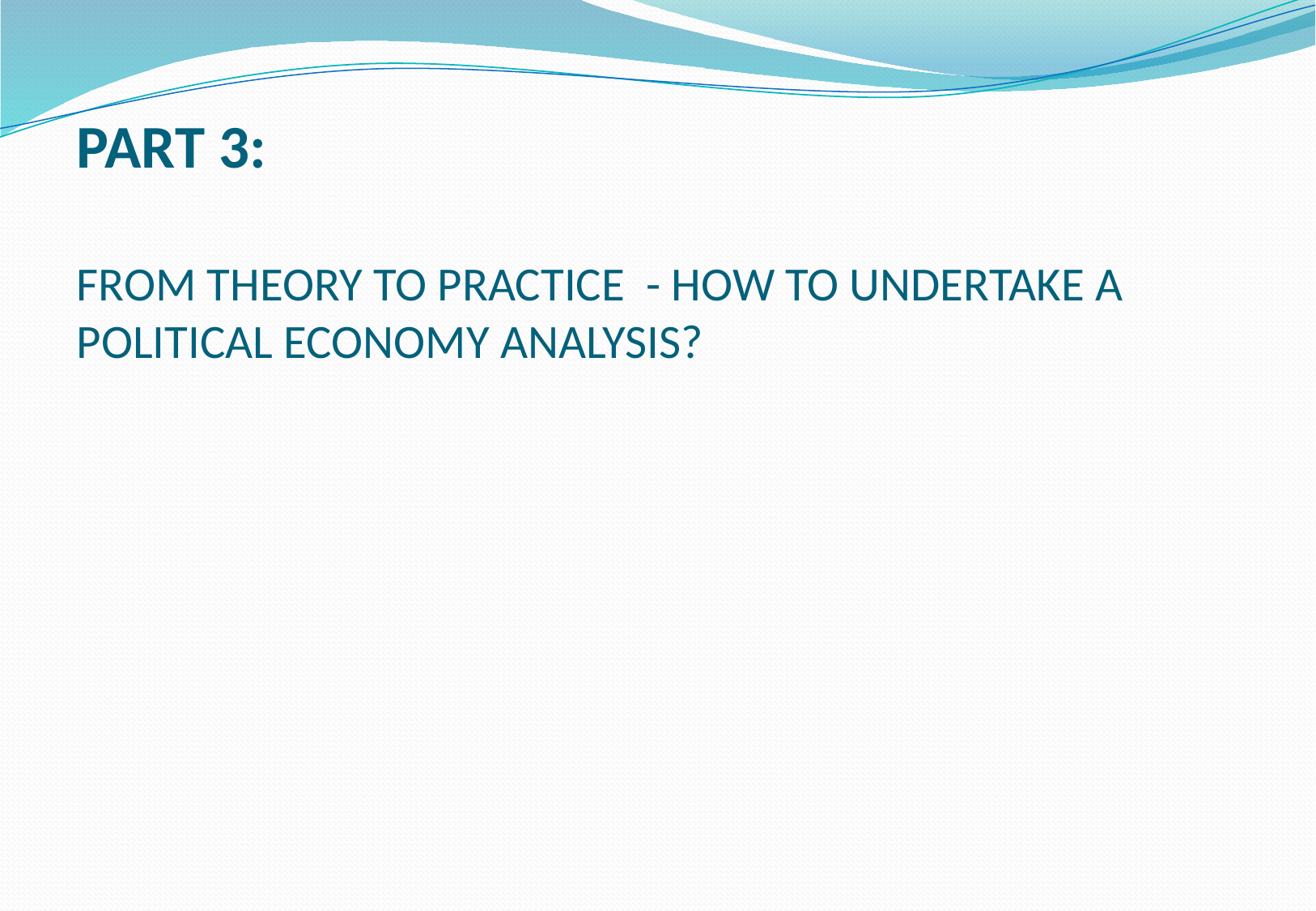

# PART 3: FROM THEORY TO PRACTICE  - HOW TO UNDERTAKE A POLITICAL ECONOMY ANALYSIS?